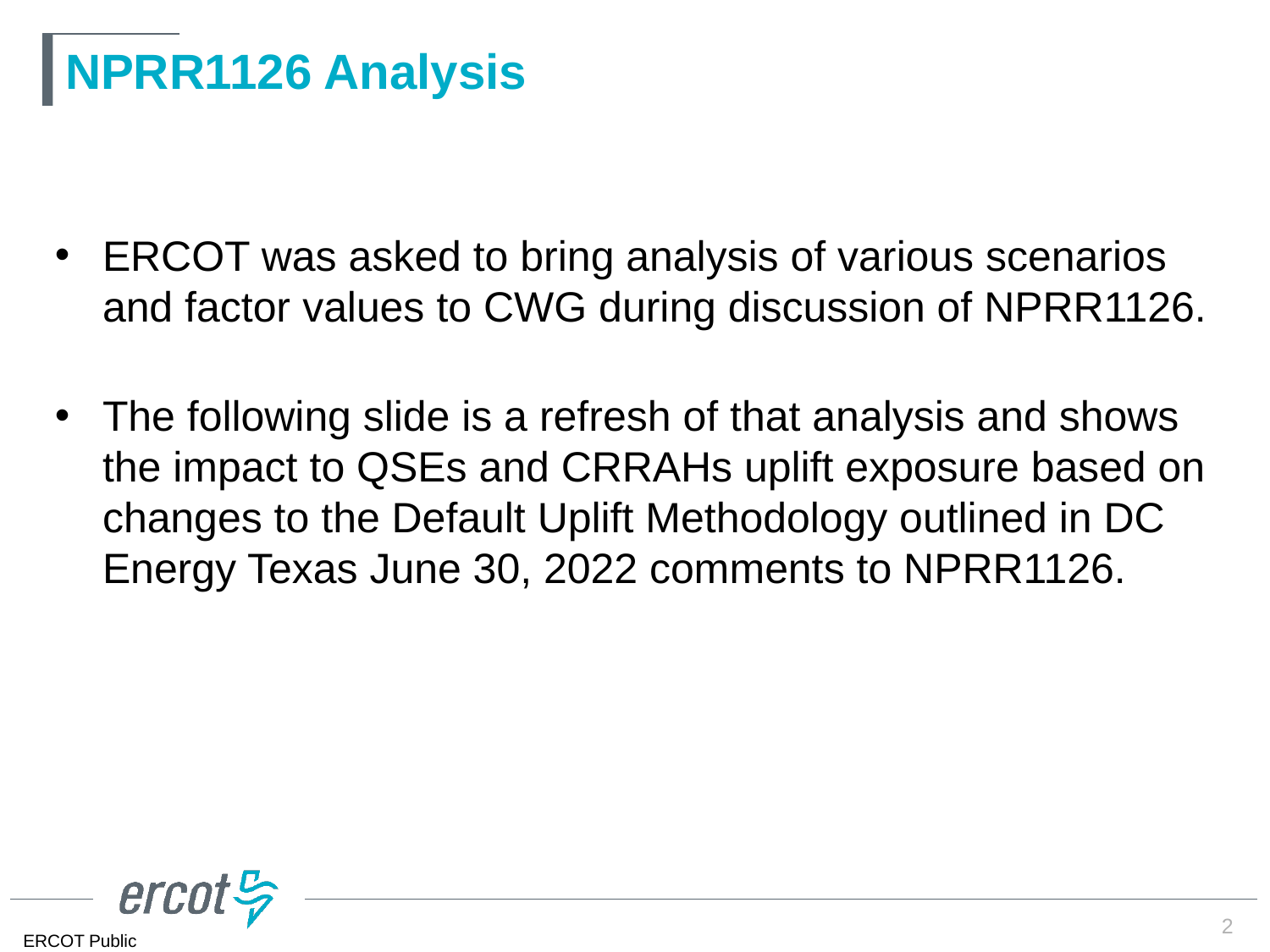

# NPRR1126 Analysis
ERCOT was asked to bring analysis of various scenarios and factor values to CWG during discussion of NPRR1126.

The following slide is a refresh of that analysis and shows the impact to QSEs and CRRAHs uplift exposure based on changes to the Default Uplift Methodology outlined in DC Energy Texas June 30, 2022 comments to NPRR1126.

2